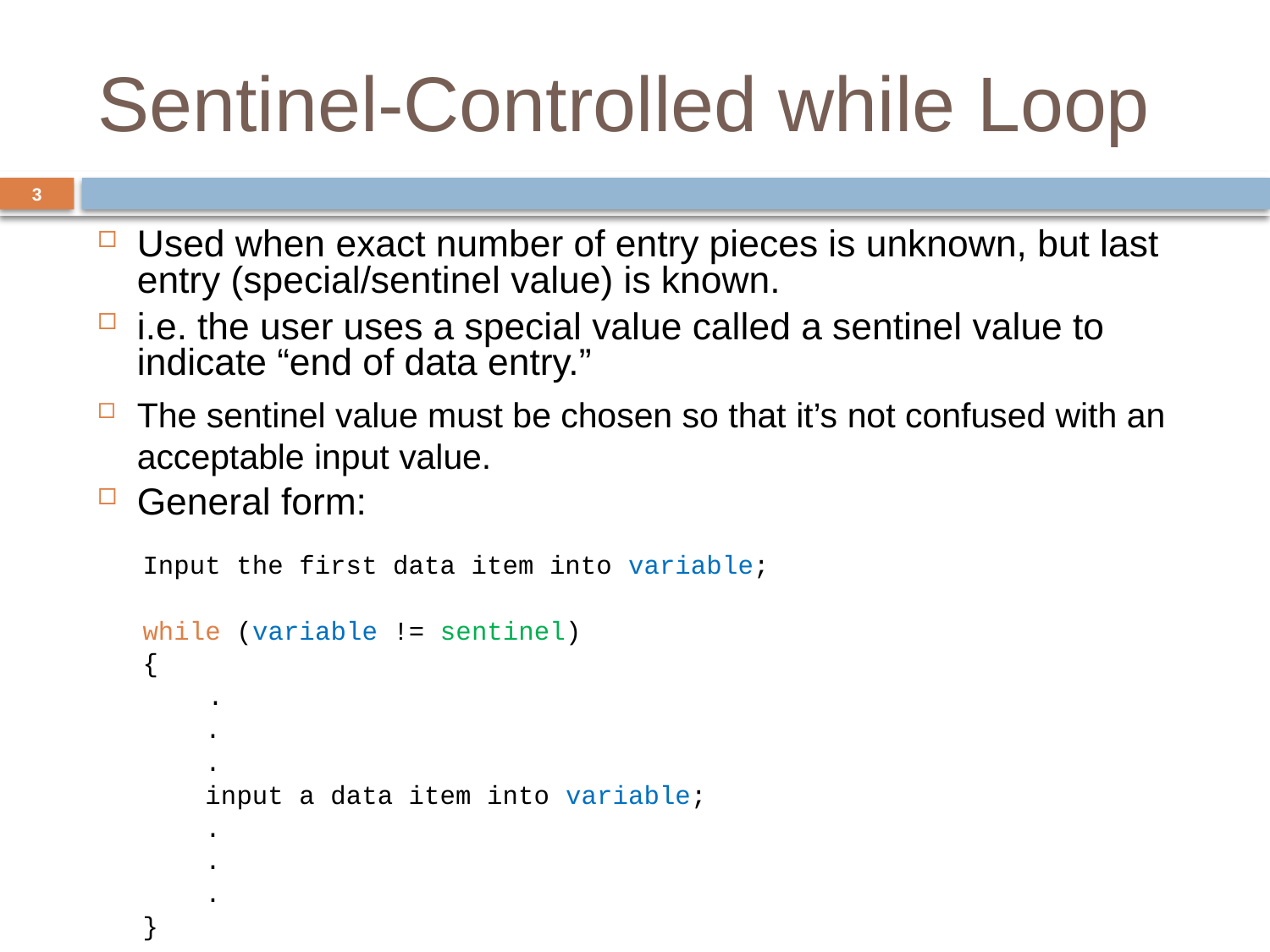

# Sentinel-Controlled while Loop
3
Used when exact number of entry pieces is unknown, but last entry (special/sentinel value) is known.
i.e. the user uses a special value called a sentinel value to indicate “end of data entry.”
The sentinel value must be chosen so that it’s not confused with an acceptable input value.
General form:

Input the first data item into variable;

while (variable != sentinel)
{
	  .
    .
    .
    input a data item into variable;
    .
    .
    .
}